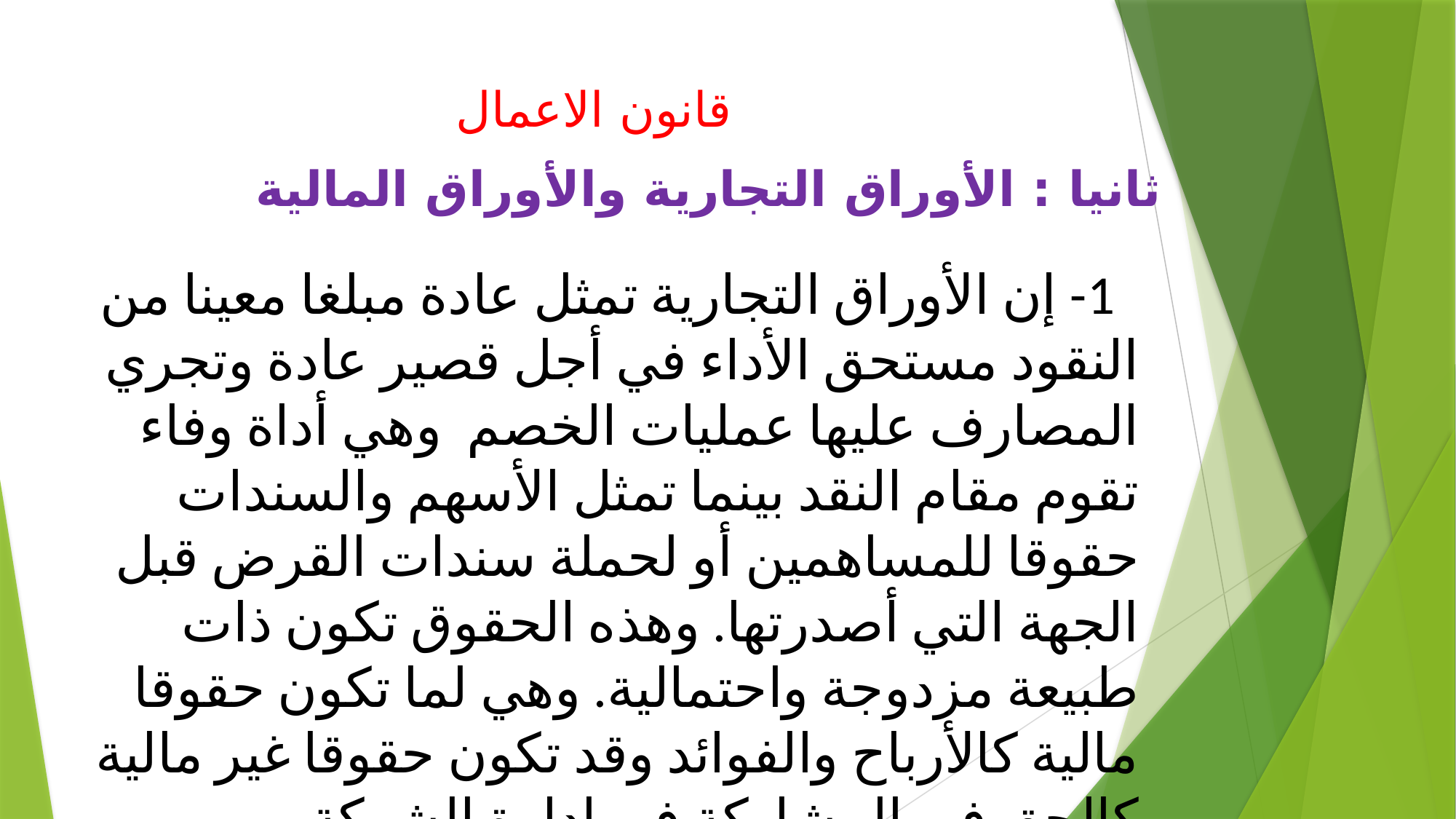

# قانون الاعمال
ثانيا : الأوراق التجارية والأوراق المالية
  1- إن الأوراق التجارية تمثل عادة مبلغا معينا من النقود مستحق الأداء في أجل قصير عادة وتجري المصارف عليها عمليات الخصم  وهي أداة وفاء تقوم مقام النقد بينما تمثل الأسهم والسندات حقوقا للمساهمين أو لحملة سندات القرض قبل الجهة التي أصدرتها. وهذه الحقوق تكون ذات طبيعة مزدوجة واحتمالية. وهي لما تكون حقوقا مالية كالأرباح والفوائد وقد تكون حقوقا غير مالية كالحق في المشاركة في إدارة الشركة